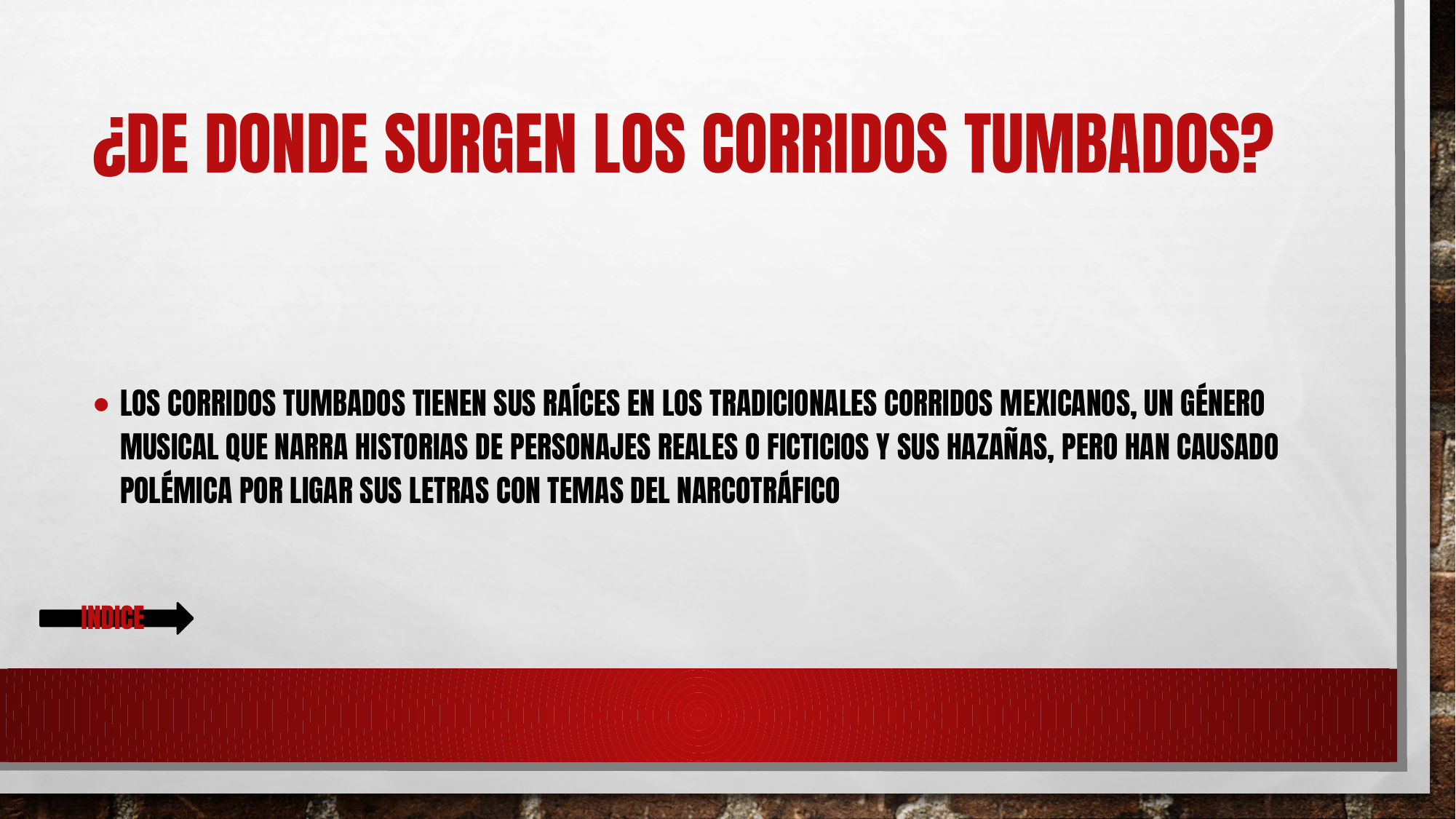

# ¿de donde surgen los corridos tumbados?
Los corridos tumbados tienen sus raíces en los tradicionales corridos mexicanos, un género musical que narra historias de personajes reales o ficticios y sus hazañas, pero han causado polémica por ligar sus letras con temas del narcotráfico
INDICE